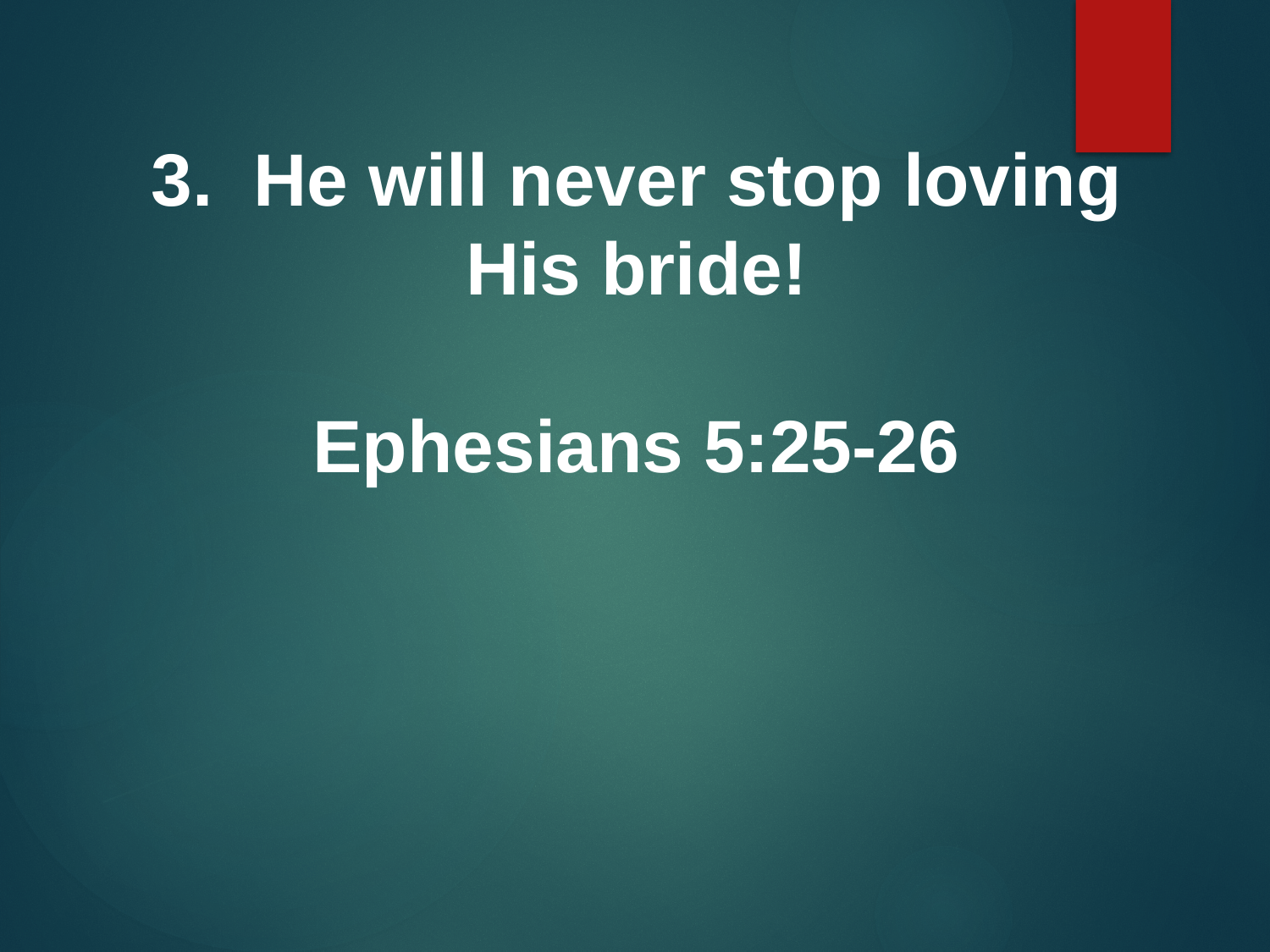

3.  He will never stop loving His bride!

Ephesians 5:25-26